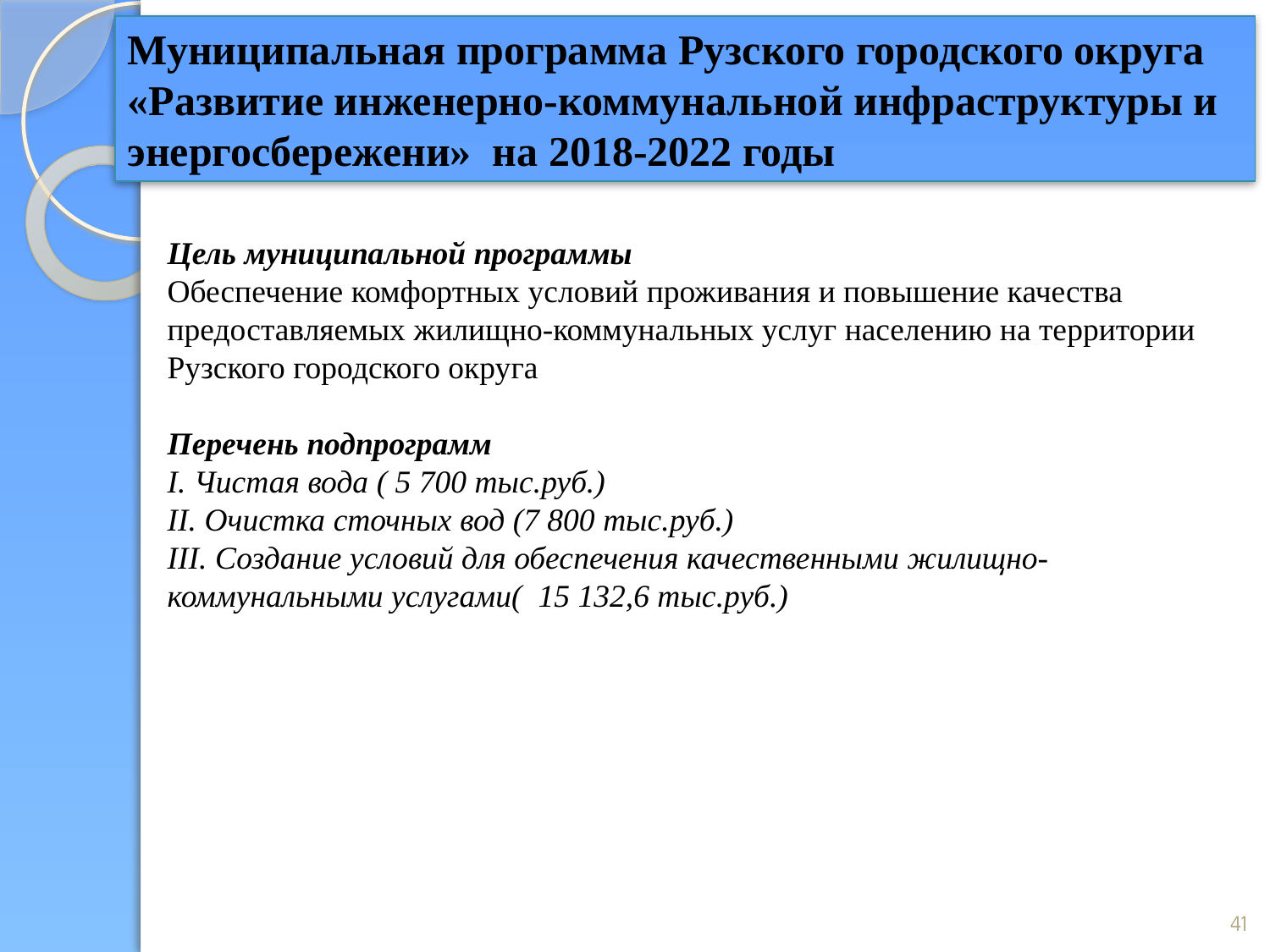

Муниципальная программа Рузского городского округа
«Развитие инженерно-коммунальной инфраструктуры и энергосбережени»  на 2018-2022 годы
Цель муниципальной программы
Обеспечение комфортных условий проживания и повышение качества предоставляемых жилищно-коммунальных услуг населению на территории Рузского городского округа

Перечень подпрограмм
I. Чистая вода ( 5 700 тыс.руб.)
II. Очистка сточных вод (7 800 тыс.руб.)
III. Создание условий для обеспечения качественными жилищно-коммунальными услугами(  15 132,6 тыс.руб.)
41